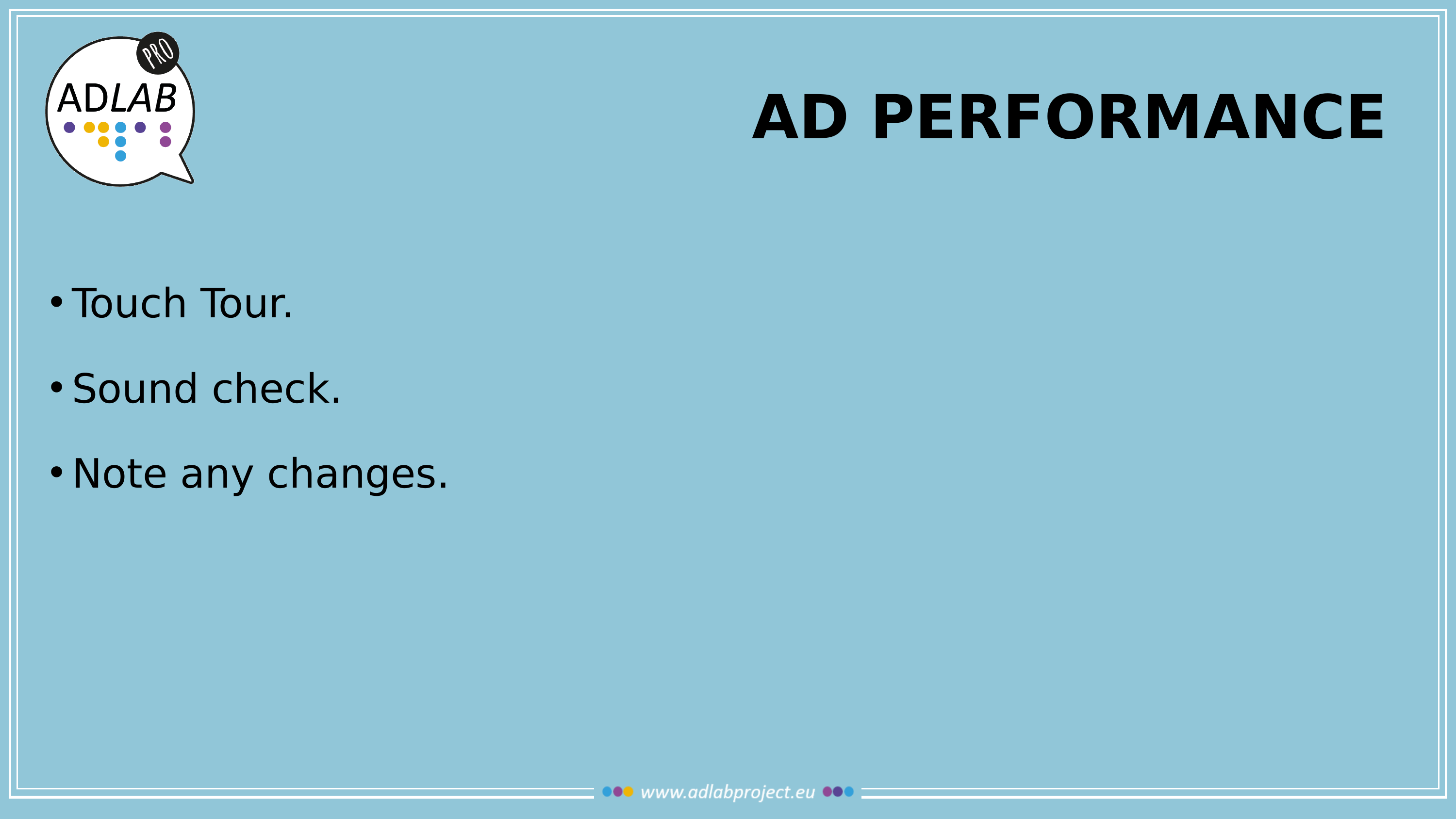

# Ad performance
Touch Tour.
Sound check.
Note any changes.